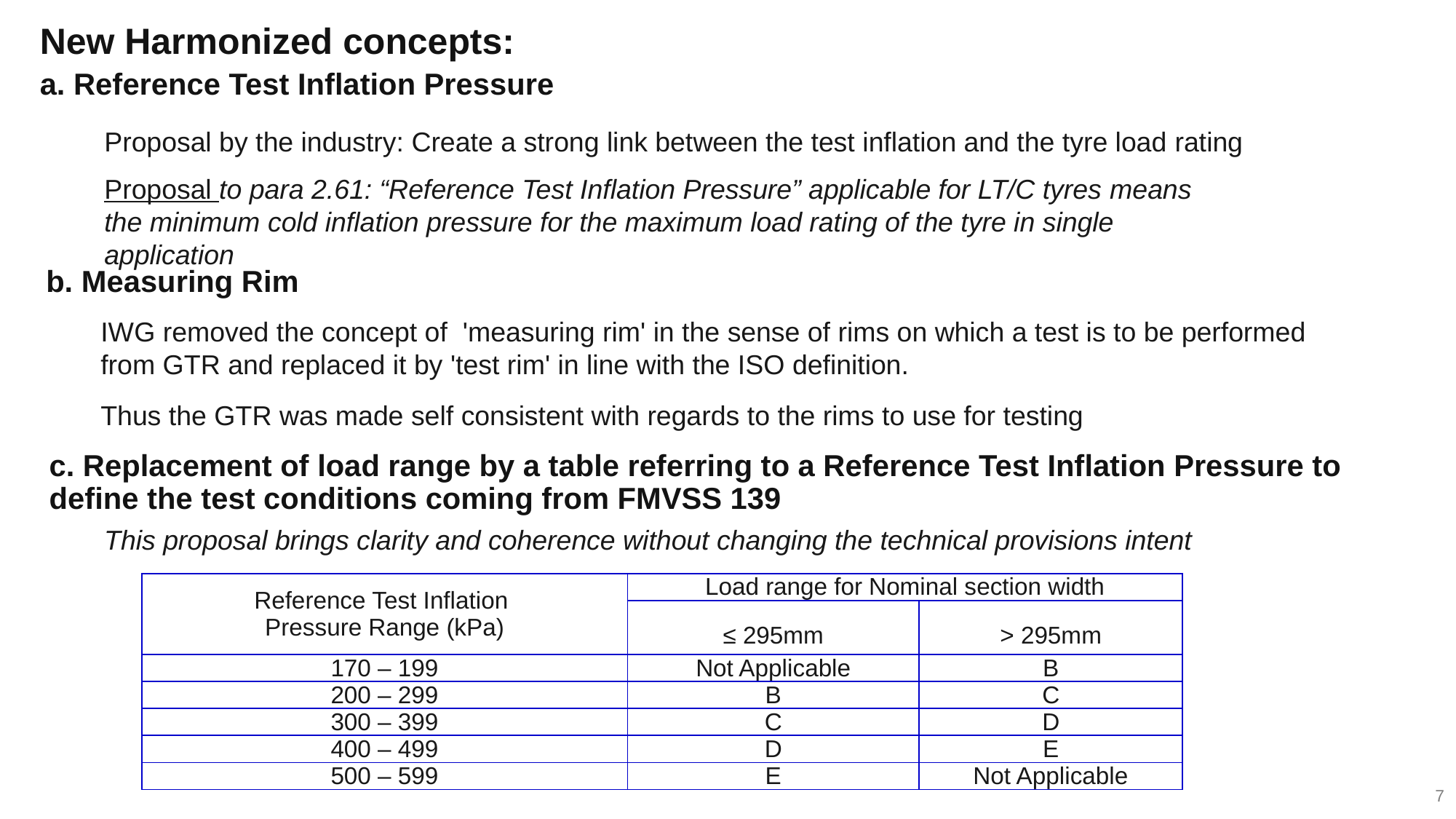

New Harmonized concepts:
a. Reference Test Inflation Pressure
Proposal by the industry: Create a strong link between the test inflation and the tyre load rating
Proposal to para 2.61: “Reference Test Inflation Pressure” applicable for LT/C tyres means the minimum cold inflation pressure for the maximum load rating of the tyre in single application
b. Measuring Rim
IWG removed the concept of  'measuring rim' in the sense of rims on which a test is to be performed from GTR and replaced it by 'test rim' in line with the ISO definition.
Thus the GTR was made self consistent with regards to the rims to use for testing
c. Replacement of load range by a table referring to a Reference Test Inflation Pressure to define the test conditions coming from FMVSS 139
This proposal brings clarity and coherence without changing the technical provisions intent
| Reference Test Inflation Pressure Range (kPa) | Load range for Nominal section width |  |
| --- | --- | --- |
|  | ≤ 295mm | > 295mm |
| 170 – 199 | Not Applicable | B |
| 200 – 299 | B | C |
| 300 – 399 | C | D |
| 400 – 499 | D | E |
| 500 – 599 | E | Not Applicable |
7